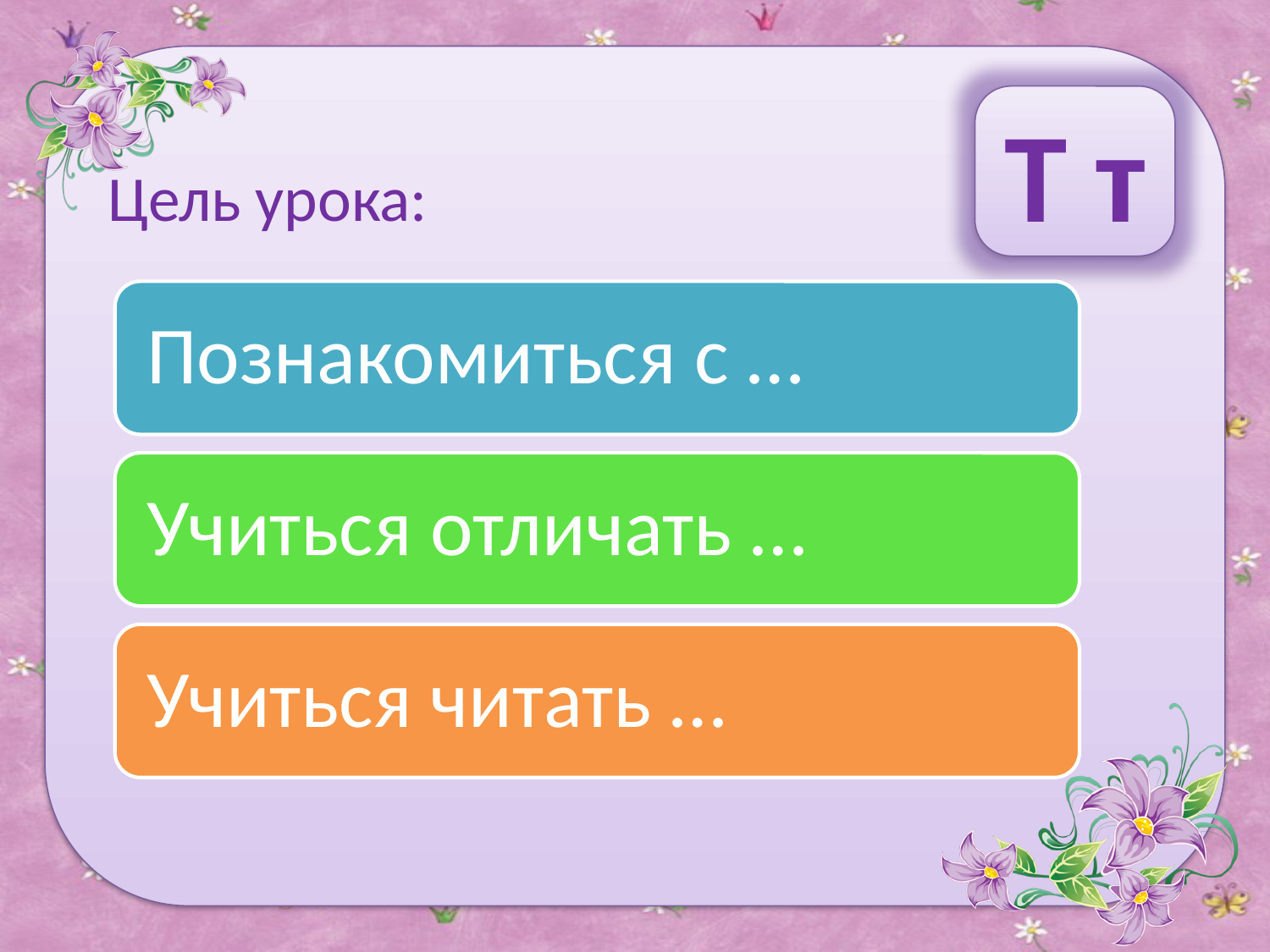

Т т
# Цель урока:
Познакомиться с …
Учиться отличать …
Учиться читать …